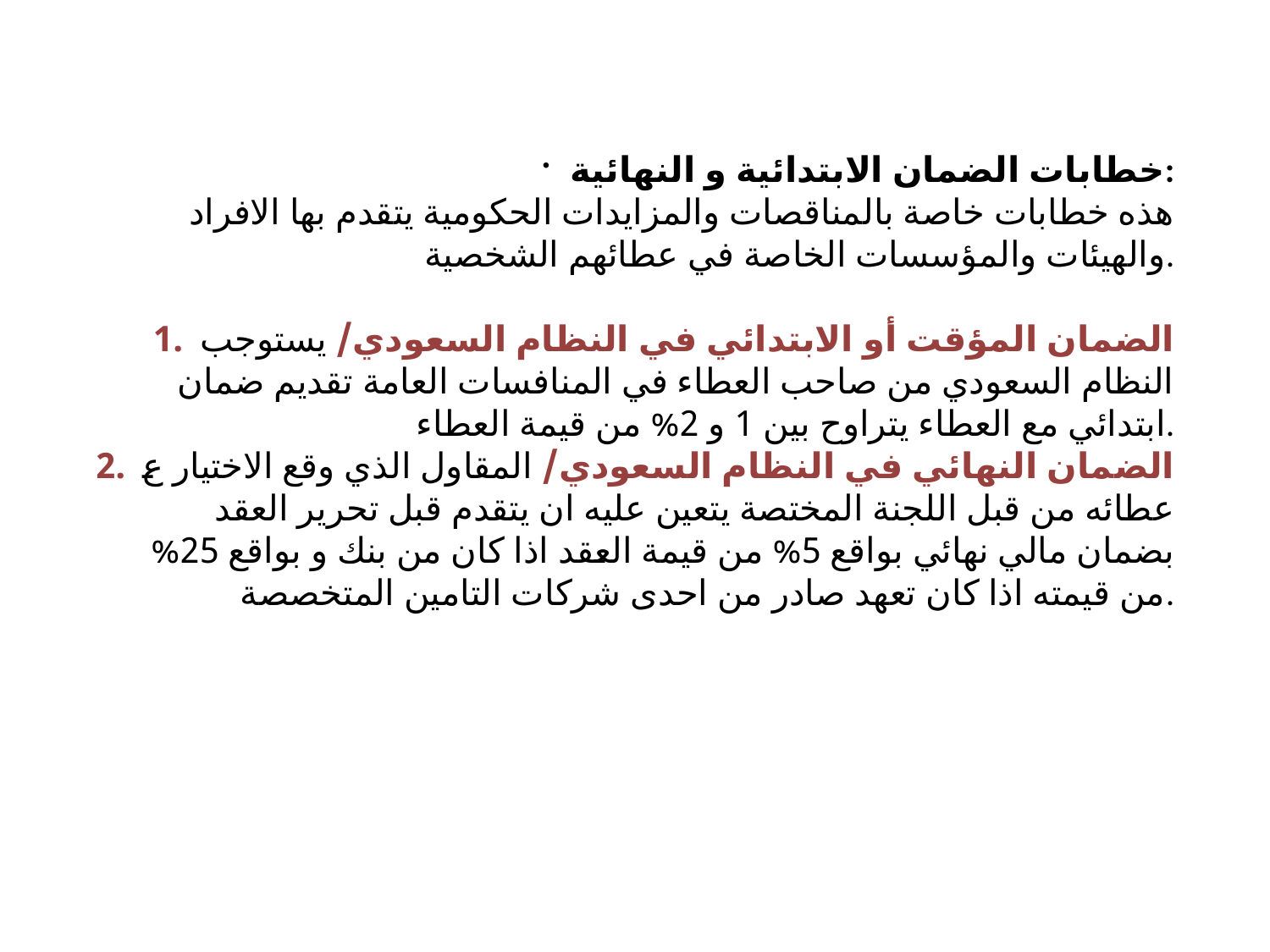

خطابات الضمان الابتدائية و النهائية:
هذه خطابات خاصة بالمناقصات والمزايدات الحكومية يتقدم بها الافراد والهيئات والمؤسسات الخاصة في عطائهم الشخصية.

الضمان المؤقت أو الابتدائي في النظام السعودي/ يستوجب النظام السعودي من صاحب العطاء في المنافسات العامة تقديم ضمان ابتدائي مع العطاء يتراوح بين 1 و 2% من قيمة العطاء.
الضمان النهائي في النظام السعودي/ المقاول الذي وقع الاختيار ع عطائه من قبل اللجنة المختصة يتعين عليه ان يتقدم قبل تحرير العقد بضمان مالي نهائي بواقع 5% من قيمة العقد اذا كان من بنك و بواقع 25% من قيمته اذا كان تعهد صادر من احدى شركات التامين المتخصصة.